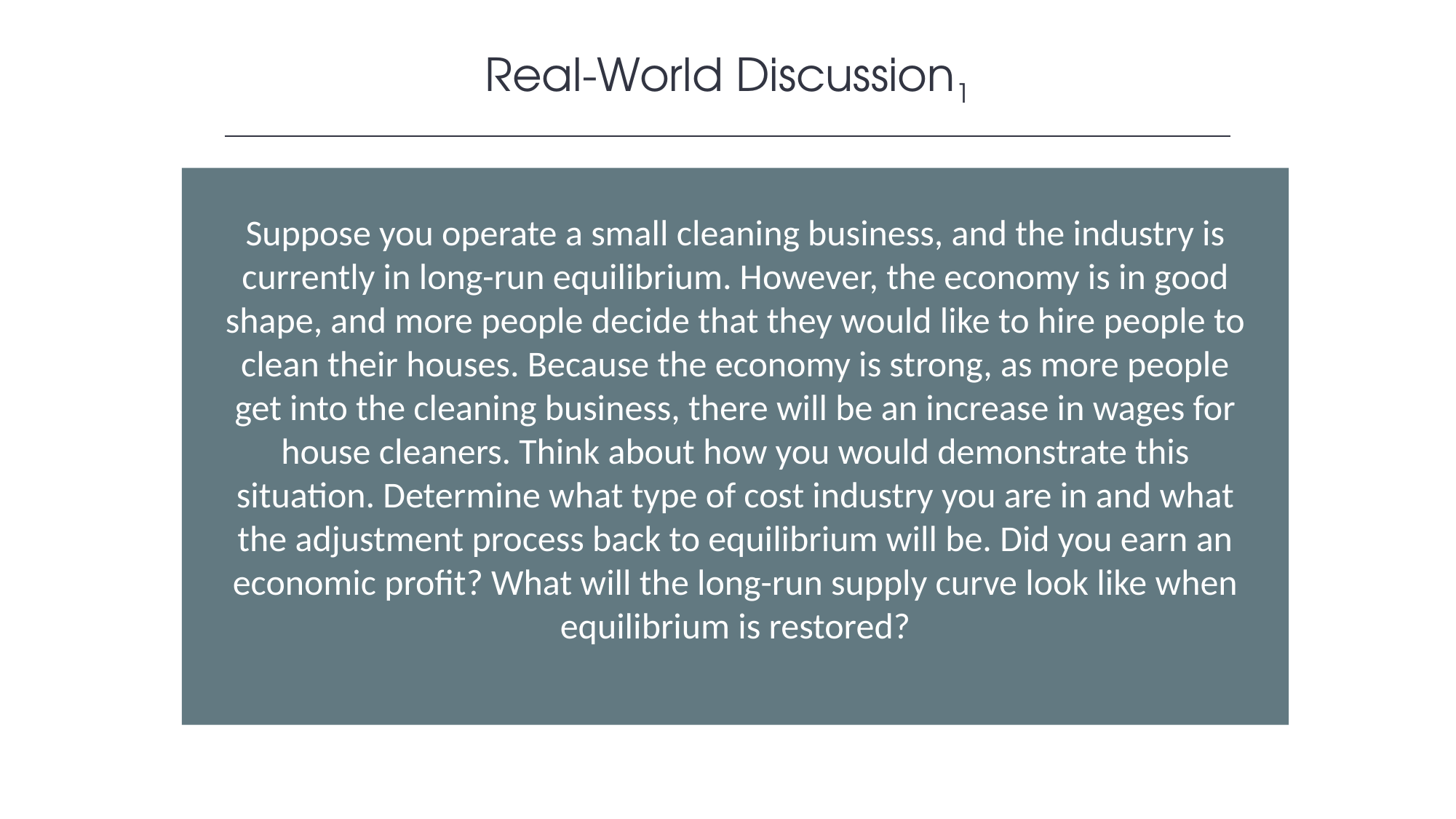

Real-World Discussion1

Suppose you operate a small cleaning business, and the industry is currently in long-run equilibrium. However, the economy is in good shape, and more people decide that they would like to hire people to clean their houses. Because the economy is strong, as more people get into the cleaning business, there will be an increase in wages for house cleaners. Think about how you would demonstrate this situation. Determine what type of cost industry you are in and what the adjustment process back to equilibrium will be. Did you earn an economic profit? What will the long-run supply curve look like when equilibrium is restored?